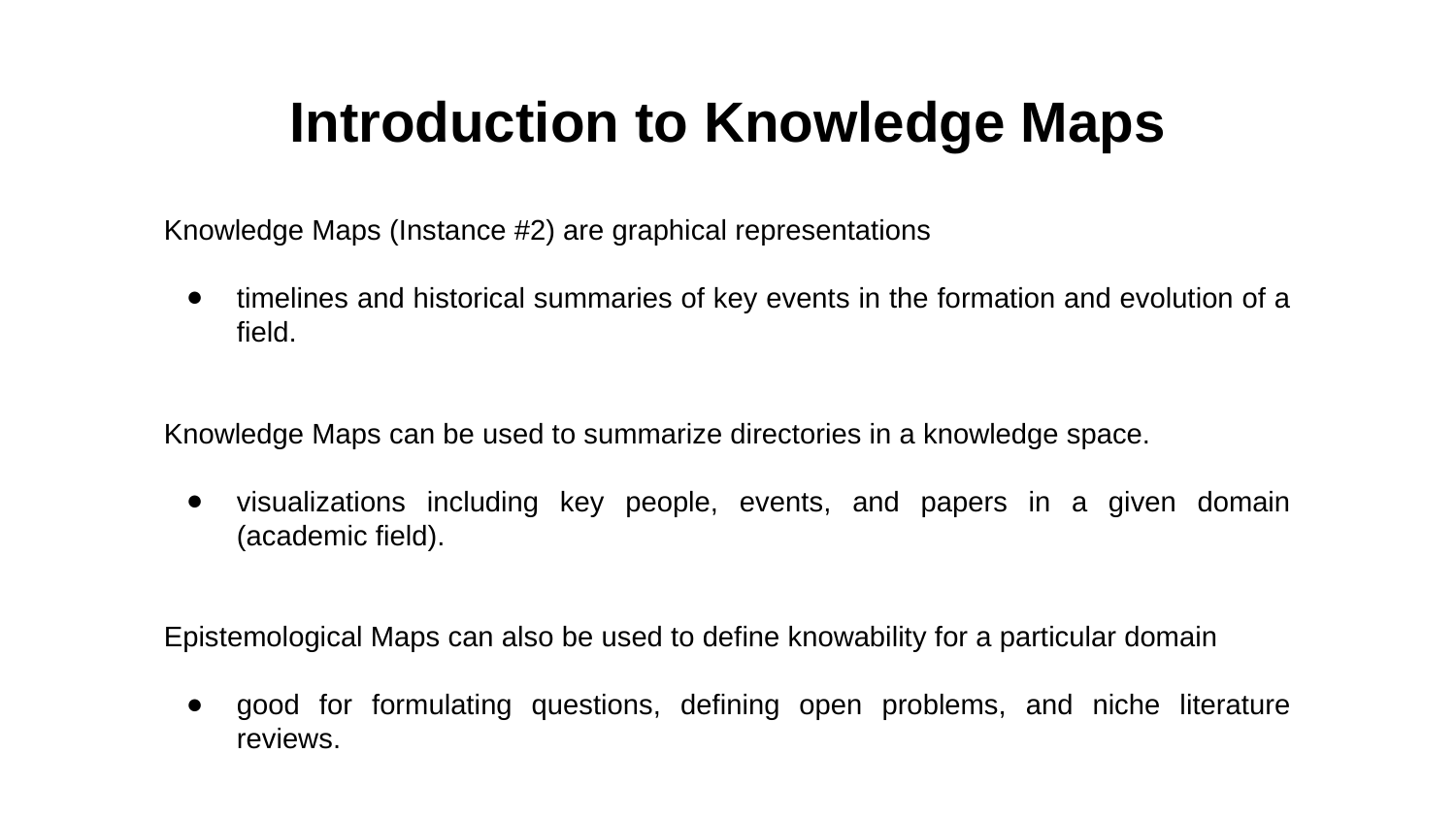

# Introduction to Knowledge Maps
Knowledge Maps (Instance #2) are graphical representations

timelines and historical summaries of key events in the formation and evolution of a field.

Knowledge Maps can be used to summarize directories in a knowledge space.

visualizations including key people, events, and papers in a given domain (academic field).

Epistemological Maps can also be used to define knowability for a particular domain

good for formulating questions, defining open problems, and niche literature reviews.